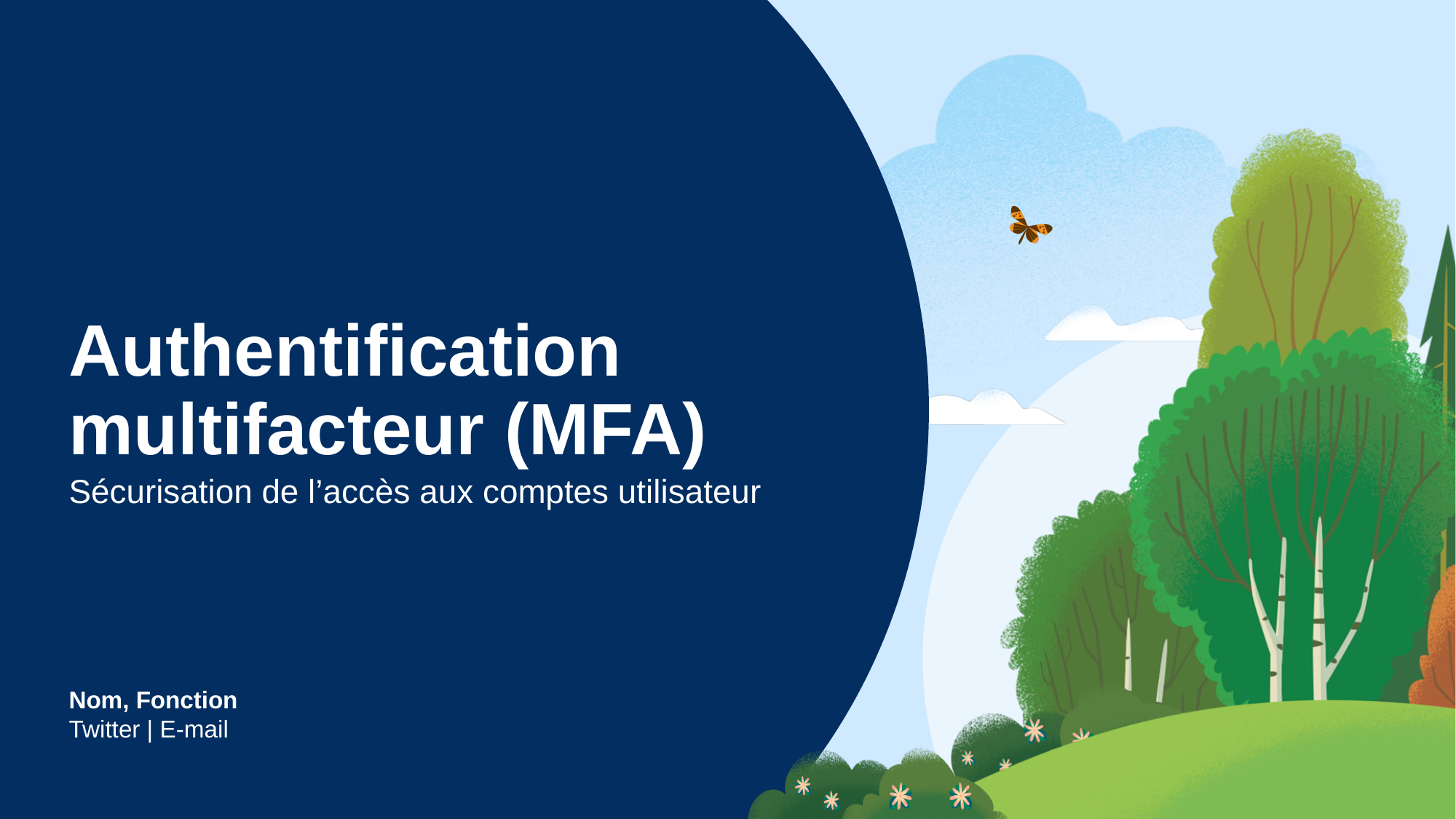

# Authentification multifacteur (MFA)
Sécurisation de l’accès aux comptes utilisateur
Nom, Fonction
Twitter | E-mail